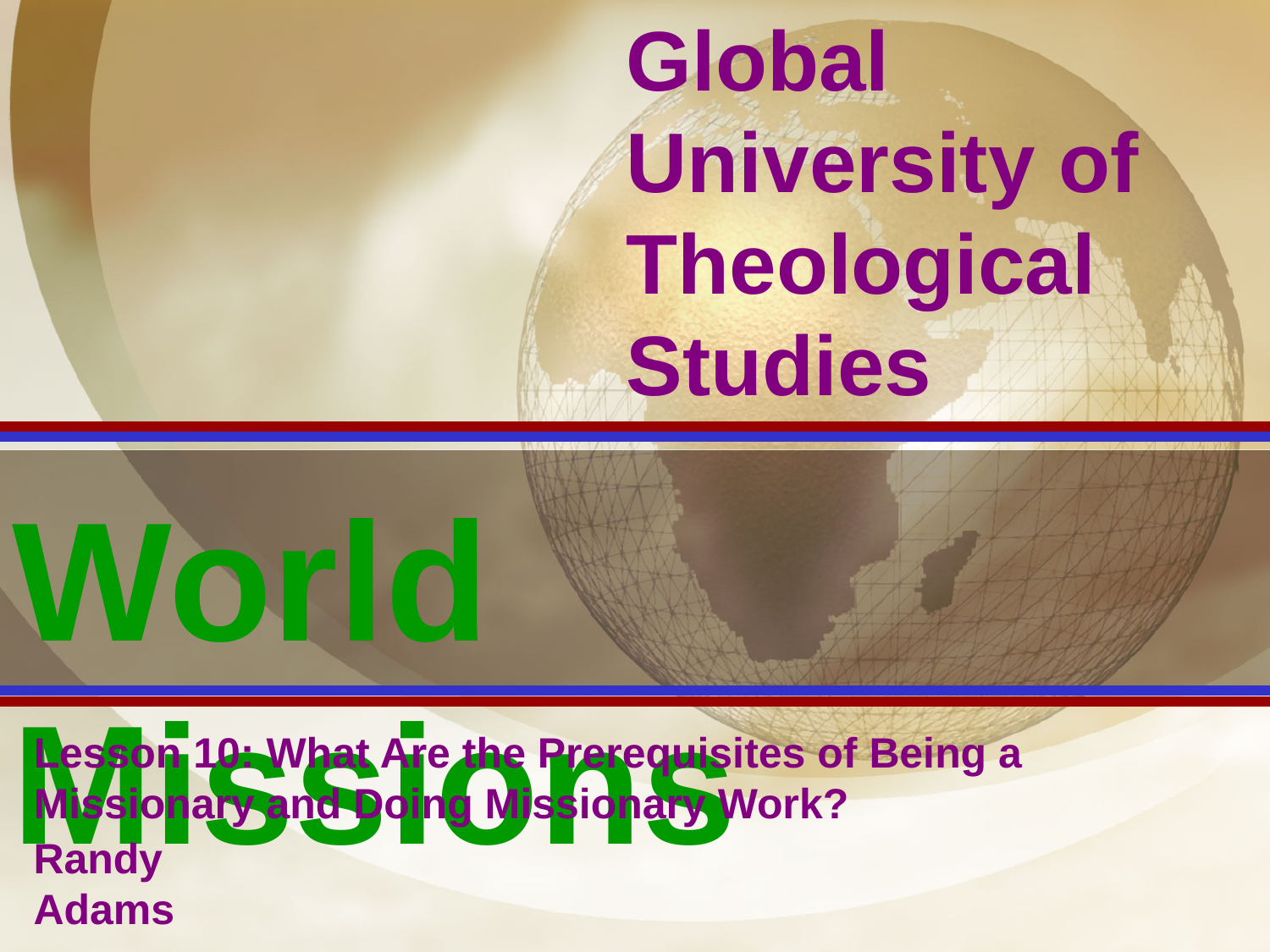

Global University of Theological Studies
World Missions
Lesson 10: What Are the Prerequisites of Being a Missionary and Doing Missionary Work?
Randy Adams